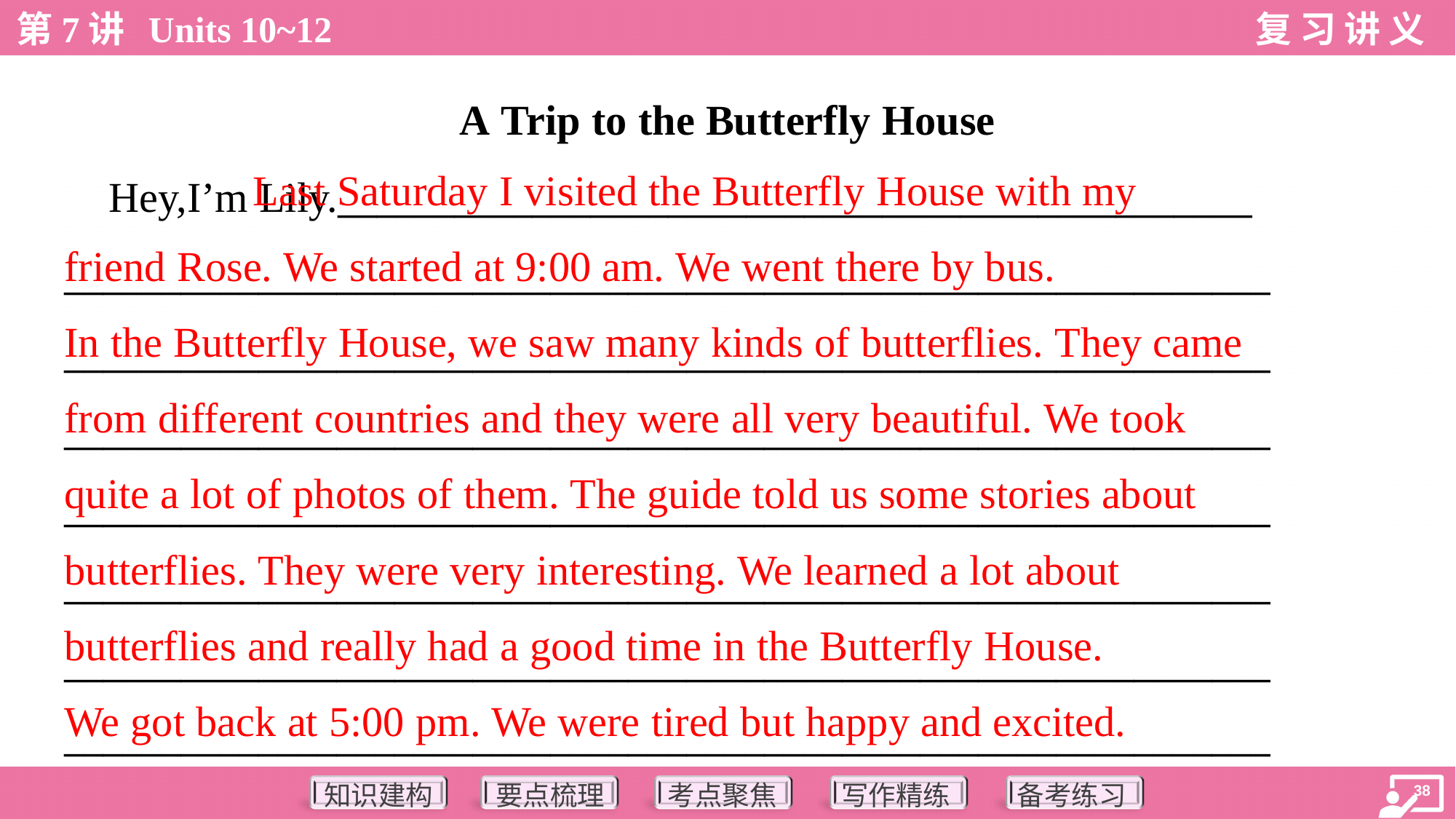

A Trip to the Butterfly House
    Hey,I’m Lily._______________________________________________
______________________________________________________________
______________________________________________________________
______________________________________________________________
______________________________________________________________
______________________________________________________________
______________________________________________________________
______________________________________________________________
                 Last Saturday I visited the Butterfly House with my
friend Rose. We started at 9:00 am. We went there by bus.
In the Butterfly House, we saw many kinds of butterflies. They came
from different countries and they were all very beautiful. We took
quite a lot of photos of them. The guide told us some stories about
butterflies. They were very interesting. We learned a lot about
butterflies and really had a good time in the Butterfly House.
We got back at 5:00 pm. We were tired but happy and excited.